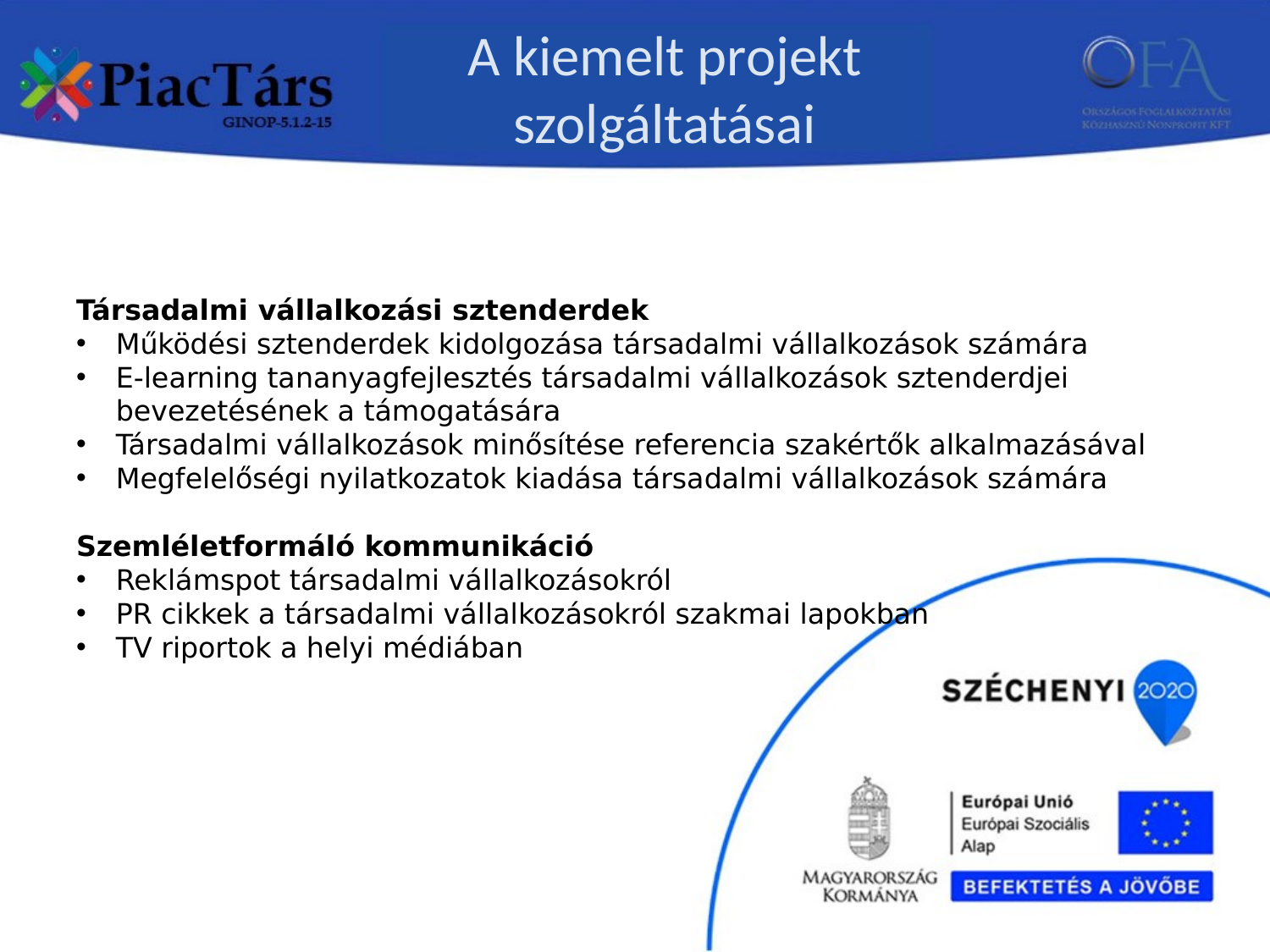

# A kiemelt projekt szolgáltatásai

Társadalmi vállalkozási sztenderdek
Működési sztenderdek kidolgozása társadalmi vállalkozások számára
E-learning tananyagfejlesztés társadalmi vállalkozások sztenderdjei bevezetésének a támogatására
Társadalmi vállalkozások minősítése referencia szakértők alkalmazásával
Megfelelőségi nyilatkozatok kiadása társadalmi vállalkozások számára

Szemléletformáló kommunikáció
Reklámspot társadalmi vállalkozásokról
PR cikkek a társadalmi vállalkozásokról szakmai lapokban
TV riportok a helyi médiában